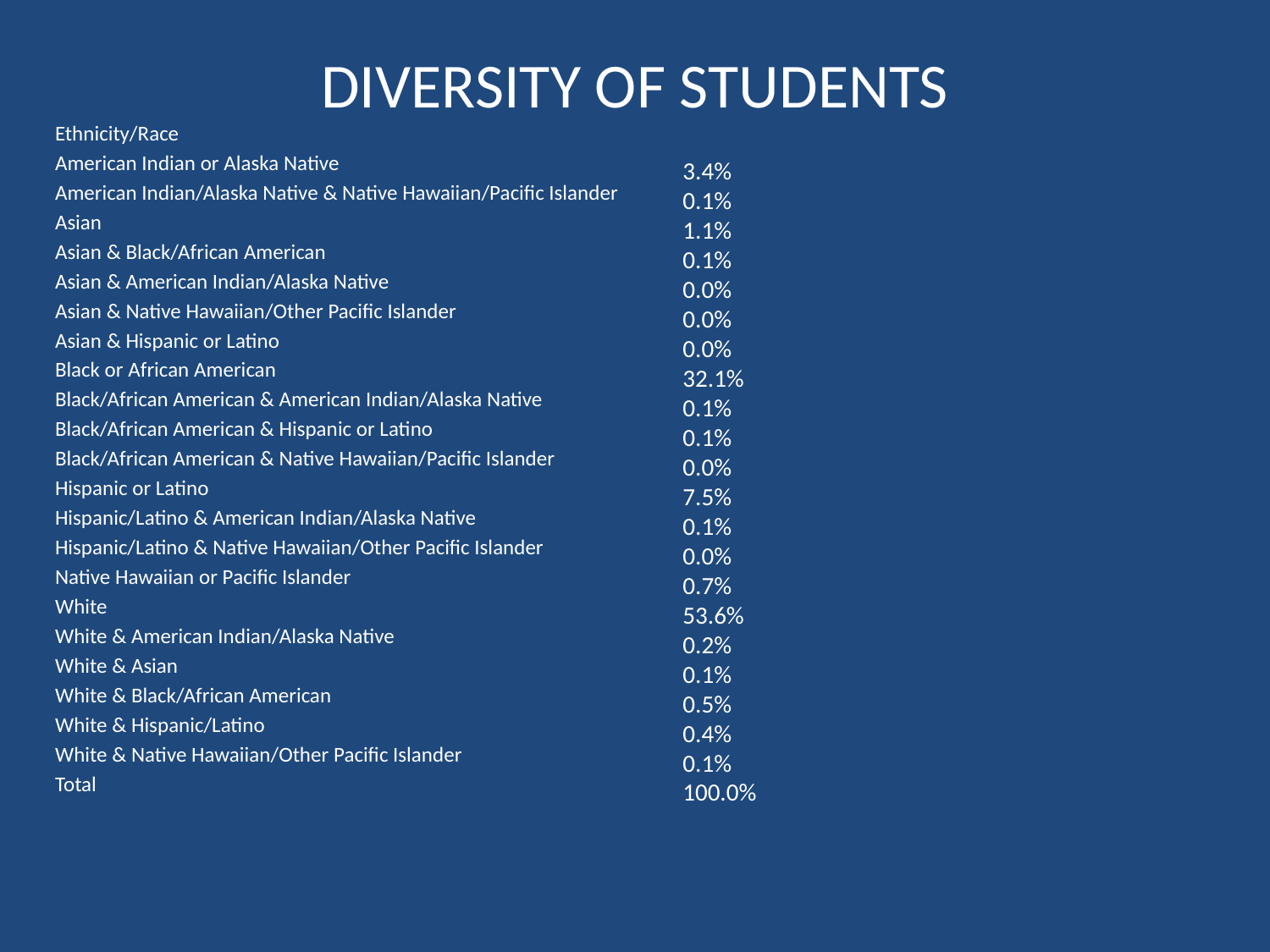

# DIVERSITY OF STUDENTS
Ethnicity/Race
American Indian or Alaska Native
American Indian/Alaska Native & Native Hawaiian/Pacific Islander
Asian
Asian & Black/African American
Asian & American Indian/Alaska Native
Asian & Native Hawaiian/Other Pacific Islander
Asian & Hispanic or Latino
Black or African American
Black/African American & American Indian/Alaska Native
Black/African American & Hispanic or Latino
Black/African American & Native Hawaiian/Pacific Islander
Hispanic or Latino
Hispanic/Latino & American Indian/Alaska Native
Hispanic/Latino & Native Hawaiian/Other Pacific Islander
Native Hawaiian or Pacific Islander
White
White & American Indian/Alaska Native
White & Asian
White & Black/African American
White & Hispanic/Latino
White & Native Hawaiian/Other Pacific Islander
Total
3.4%
0.1%
1.1%
0.1%
0.0%
0.0%
0.0%
32.1%
0.1%
0.1%
0.0%
7.5%
0.1%
0.0%
0.7%
53.6%
0.2%
0.1%
0.5%
0.4%
0.1%
100.0%